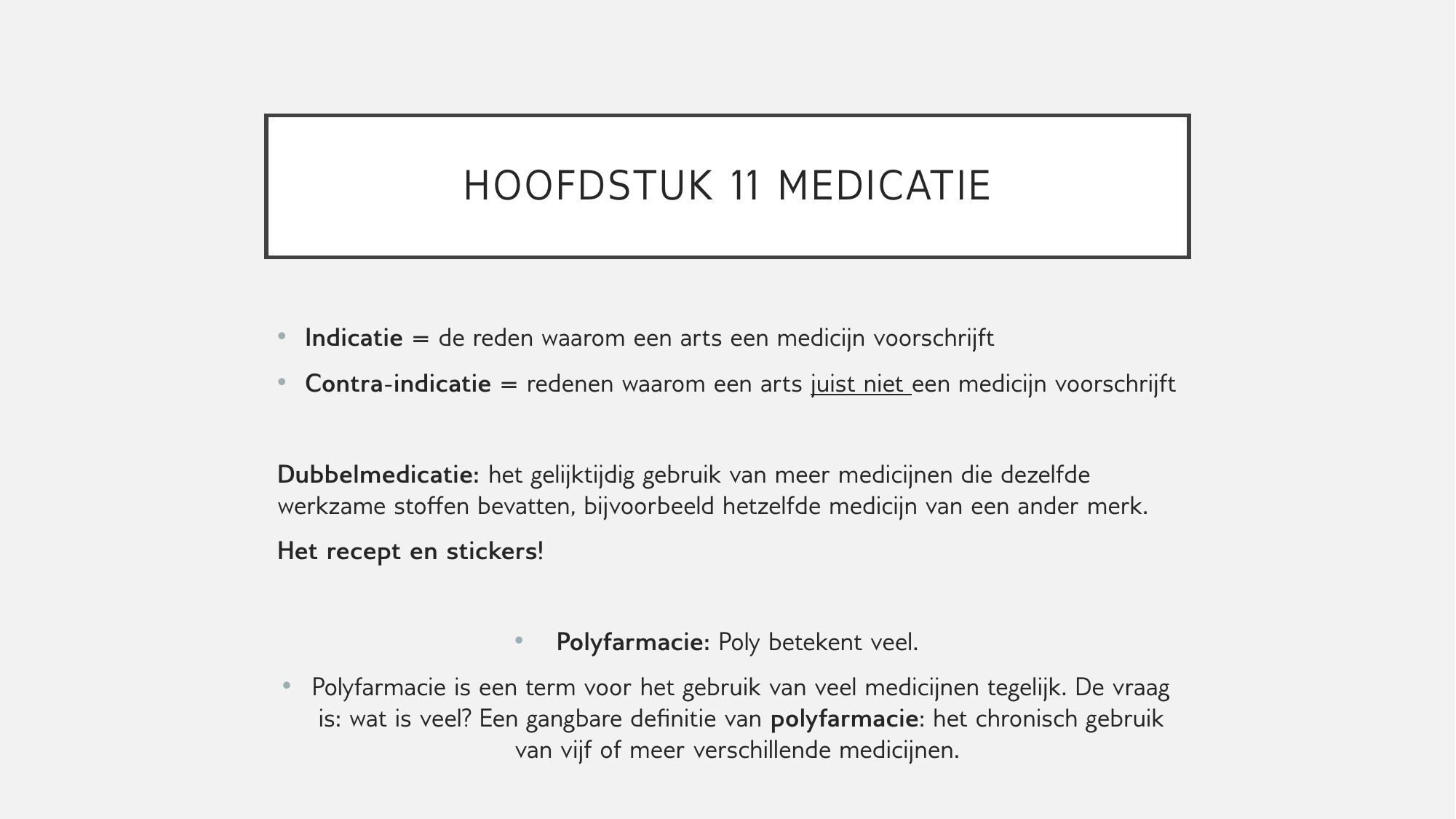

# Hoofdstuk 11 medicatie
Indicatie = de reden waarom een arts een medicijn voorschrijft
Contra-indicatie = redenen waarom een arts juist niet een medicijn voorschrijft

Dubbelmedicatie: het gelijktijdig gebruik van meer medicijnen die dezelfde werkzame stoffen bevatten, bijvoorbeeld hetzelfde medicijn van een ander merk.
Het recept en stickers!

Polyfarmacie: Poly betekent veel.
Polyfarmacie is een term voor het gebruik van veel medicijnen tegelijk. De vraag is: wat is veel? Een gangbare definitie van polyfarmacie: het chronisch gebruik van vijf of meer verschillende medicijnen.